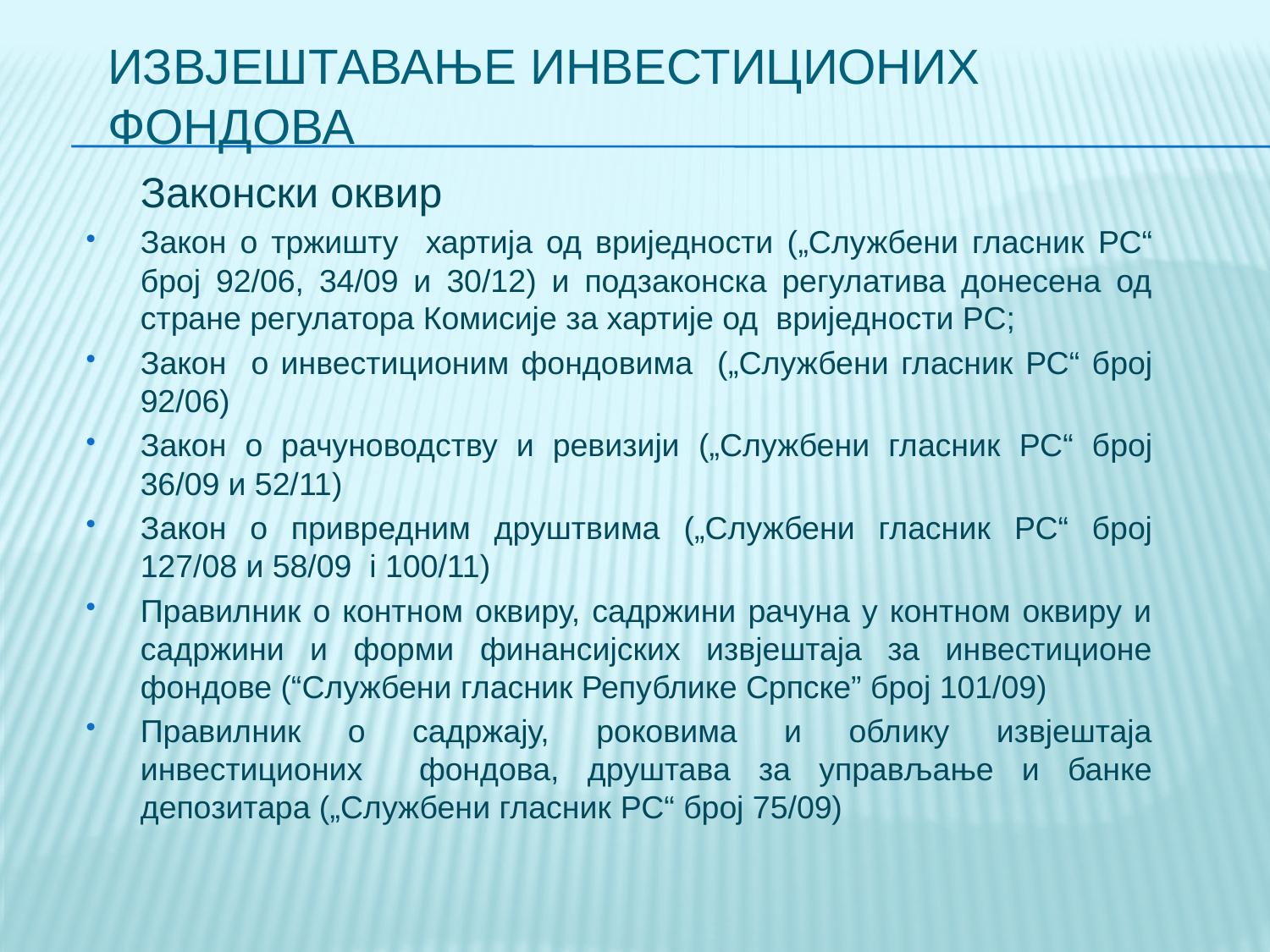

# Извјештавање инвестиционих фондова
	Законски оквир
Закон о тржишту  хартија од вриједности („Службени гласник РС“ број 92/06, 34/09 и 30/12) и подзаконска регулатива донесена од стране регулатора Комисије за хартије од  вриједности РС;
Закон  о инвестиционим фондовима  („Службени гласник РС“ број 92/06)
Закон о рачуноводству и ревизији („Службени гласник РС“ број 36/09 и 52/11)
Закон о привредним друштвима („Службени гласник РС“ број 127/08 и 58/09  i 100/11)
Правилник о контном оквиру, садржини рачуна у контном оквиру и садржини и форми финансијских извјештаја за инвестиционе фондове (“Службени гласник Републике Српске” број 101/09)
Правилник о садржају, роковима и облику извјештаја инвестиционих  фондова, друштава за управљање и банке депозитара („Службени гласник РС“ број 75/09)